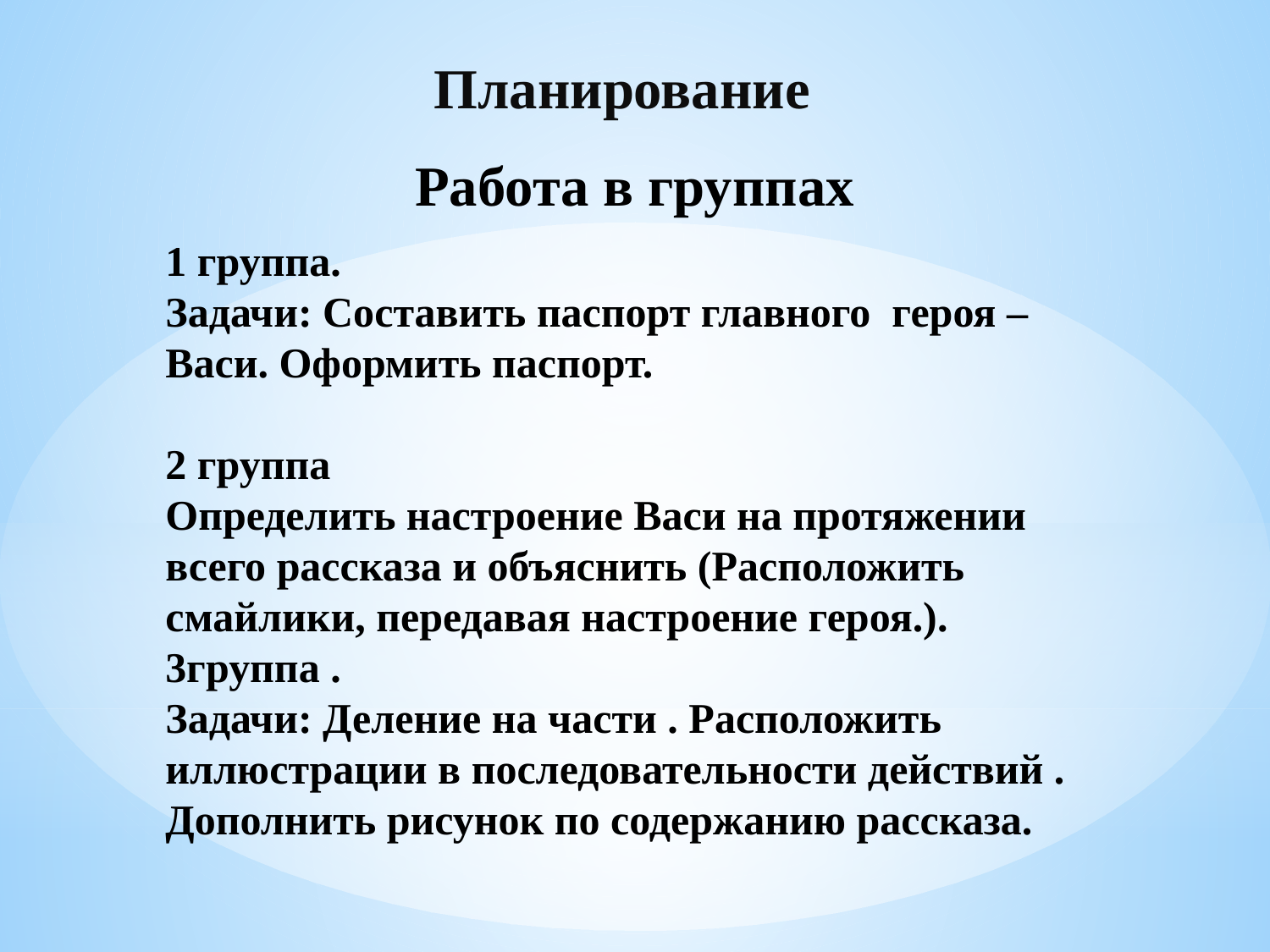

Планирование
Работа в группах
1 группа.
Задачи: Составить паспорт главного  героя –Васи. Оформить паспорт.

2 группа
Определить настроение Васи на протяжении всего рассказа и объяснить (Расположить  смайлики, передавая настроение героя.).
3группа .
Задачи: Деление на части . Расположить  иллюстрации в последовательности действий . Дополнить рисунок по содержанию рассказа.